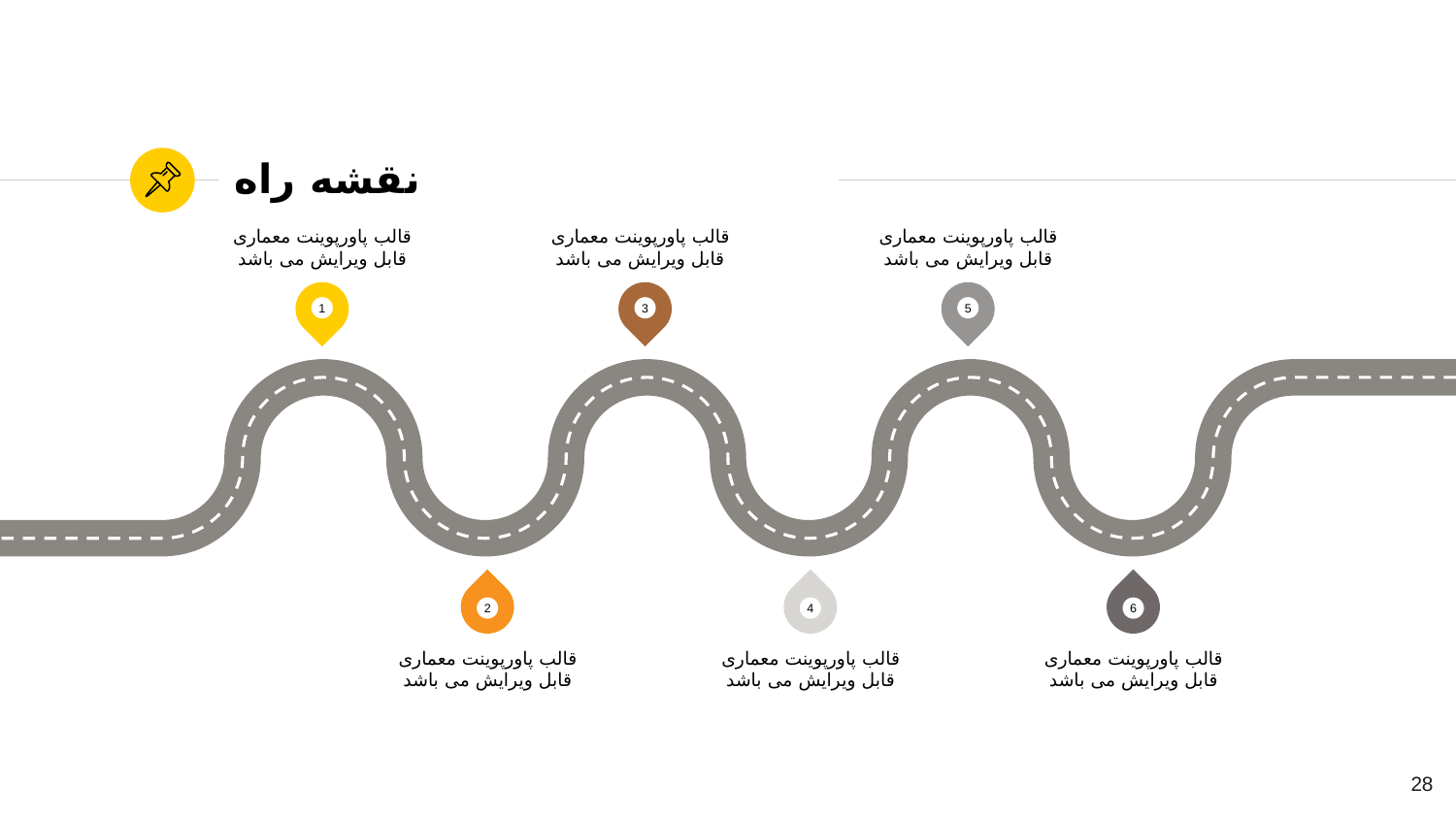

# نقشه راه

قالب پاورپوینت معماری قابل ویرایش می باشد
قالب پاورپوینت معماری قابل ویرایش می باشد
قالب پاورپوینت معماری قابل ویرایش می باشد

1

3

5

2

4

6
قالب پاورپوینت معماری قابل ویرایش می باشد
قالب پاورپوینت معماری قابل ویرایش می باشد
قالب پاورپوینت معماری قابل ویرایش می باشد
28